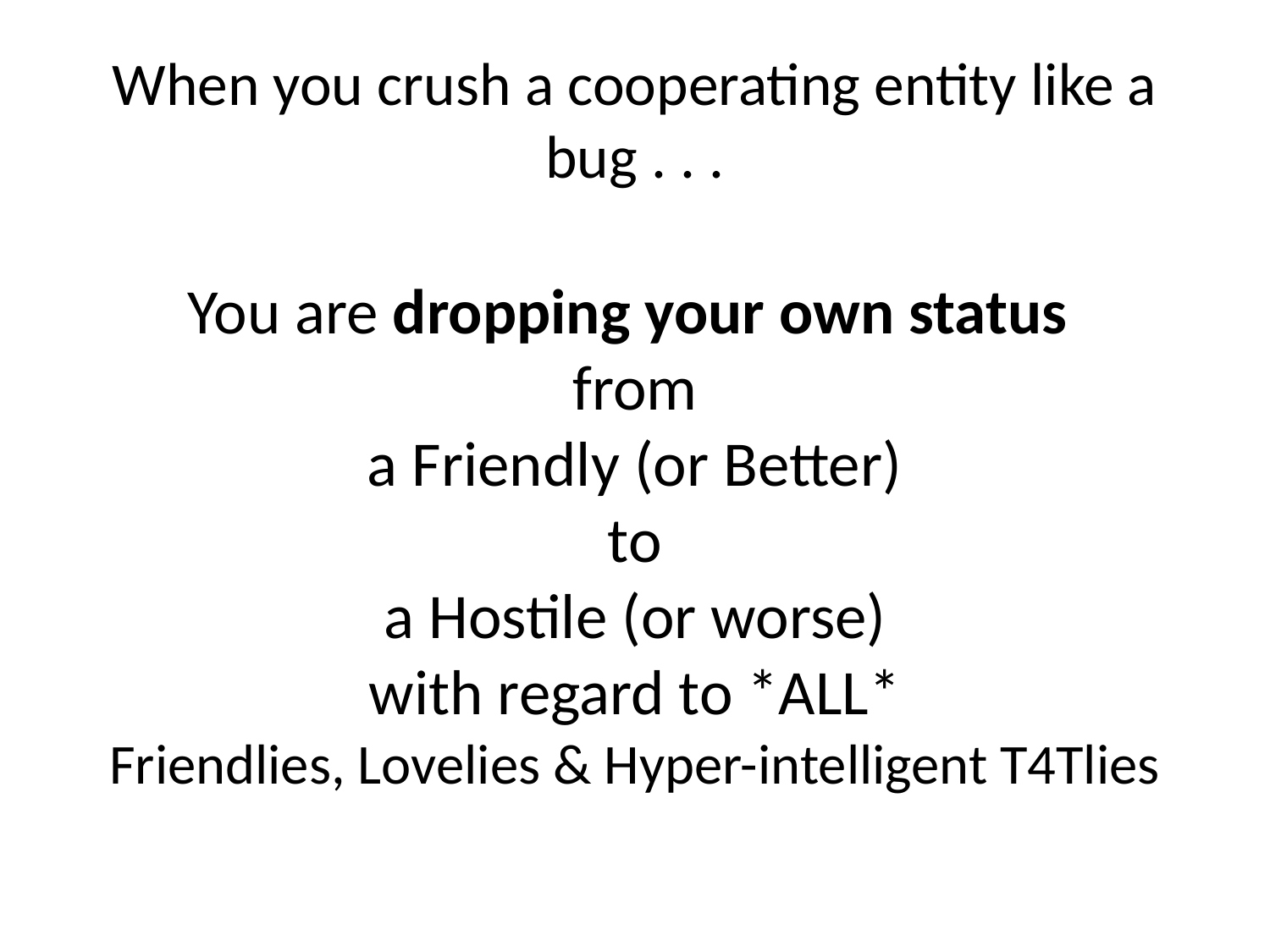

# When you crush a cooperating entity like a bug . . .
You are dropping your own status
from
a Friendly (or Better)
to
a Hostile (or worse)
with regard to *ALL*
Friendlies, Lovelies & Hyper-intelligent T4Tlies